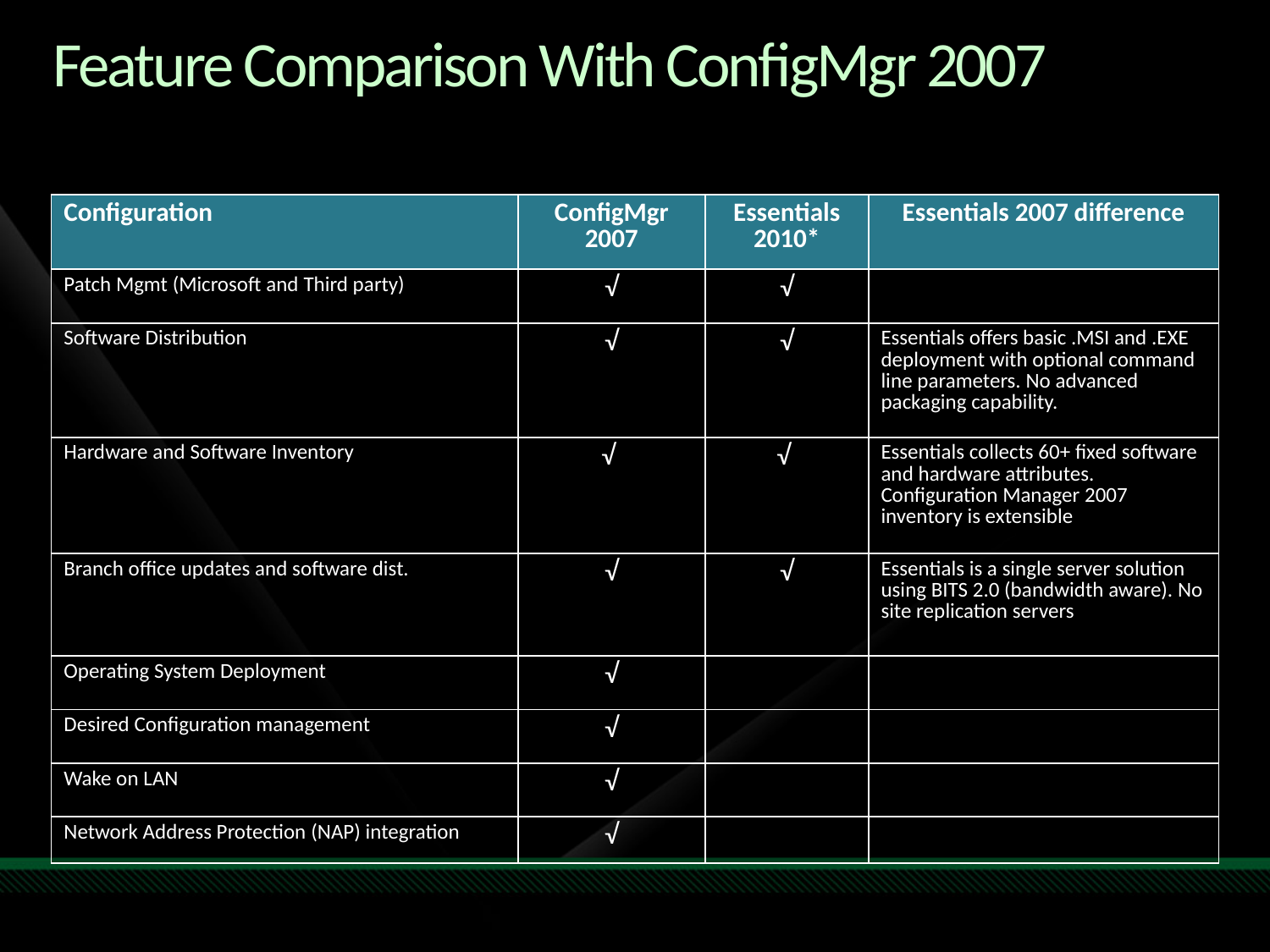

# Feature Comparison With ConfigMgr 2007
| Configuration | ConfigMgr 2007 | Essentials 2010\* | Essentials 2007 difference |
| --- | --- | --- | --- |
| Patch Mgmt (Microsoft and Third party) | √ | √ |  |
| Software Distribution | √ | √ | Essentials offers basic .MSI and .EXE deployment with optional command line parameters. No advanced packaging capability. |
| Hardware and Software Inventory | √ | √ | Essentials collects 60+ fixed software and hardware attributes. Configuration Manager 2007 inventory is extensible |
| Branch office updates and software dist. | √ | √ | Essentials is a single server solution using BITS 2.0 (bandwidth aware). No site replication servers |
| Operating System Deployment | √ |  |  |
| Desired Configuration management | √ |  |  |
| Wake on LAN | √ |  |  |
| Network Address Protection (NAP) integration | √ |  |  |